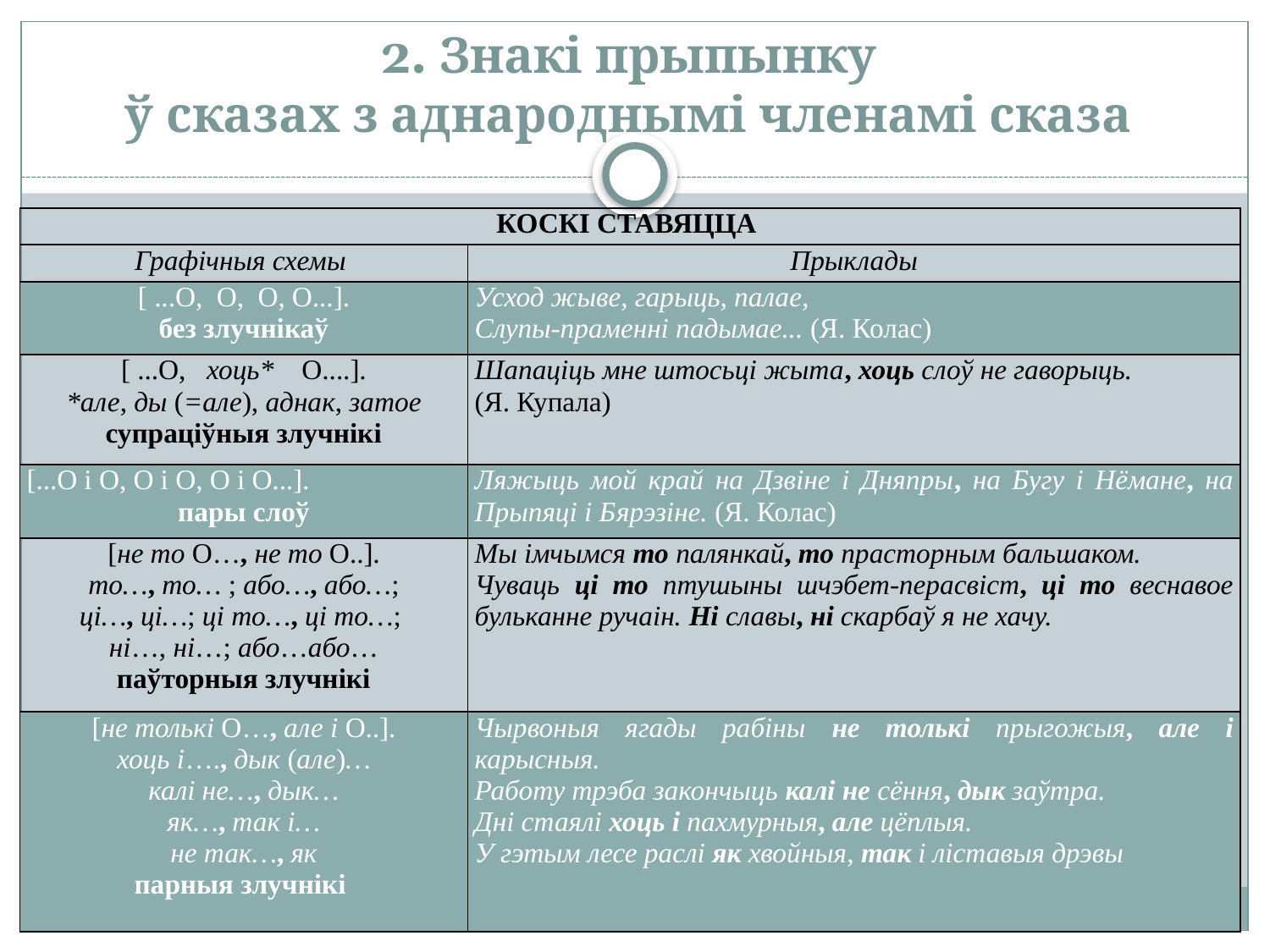

# 2. Знакі прыпынку ў сказах з аднароднымі членамі сказа
| КОСКІ СТАВЯЦЦА |  |
| --- | --- |
| Графічныя схемы | Прыклады |
| [ ...О, O, O, О...]. без злучнікаў | Усход жыве, гарыць, палае, Слупы-праменні падымае... (Я. Колас) |
| [ ...О, хоць\* О....]. \*але, ды (=але), аднак, затое супраціўныя злучнікі | Шапаціць мне штосьці жыта, хоць слоў не гаворыць. (Я. Купала) |
| [...О і O, O і O, O і O...]. пары слоў | Ляжыць мой край на Дзвіне і Дняпры, на Бугу і Нёмане, на Прыпяці і Бярэзіне. (Я. Колас) |
| [не то О…, не то O..]. то…, то… ; або…, або…; ці…, ці…; ці то…, ці то…; ні…, ні…; або…або… паўторныя злучнікі | Мы імчымся то палянкай, то прасторным бальшаком. Чуваць ці то птушыны шчэбет-перасвіст, ці то веснавое бульканне ручаін. Ні славы, ні скарбаў я не хачу. |
| [не толькі О…, але і O..]. хоць і…., дык (але)… калі не…, дык… як…, так і… не так…, як парныя злучнікі | Чырвоныя ягады рабіны не толькі прыгожыя, але і карысныя. Работу трэба закончыць калі не сёння, дык заўтра. Дні стаялі хоць і пахмурныя, але цёплыя. У гэтым лесе раслі як хвойныя, так і ліставыя дрэвы |